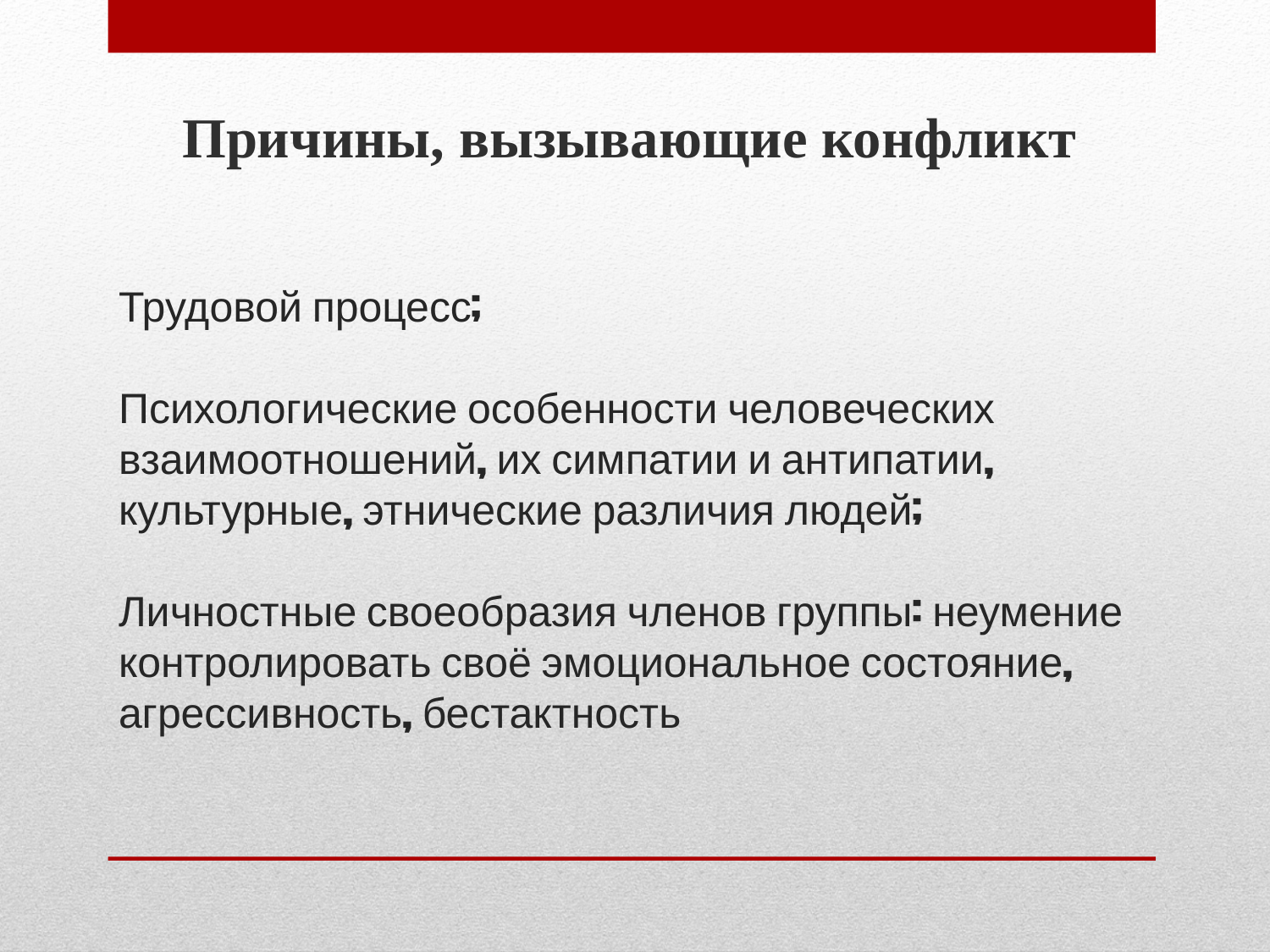

Причины, вызывающие конфликт
# Трудовой процесс; Психологические особенности человеческих взаимоотношений, их симпатии и антипатии, культурные, этнические различия людей; Личностные своеобразия членов группы: неумение контролировать своё эмоциональное состояние, агрессивность, бестактность